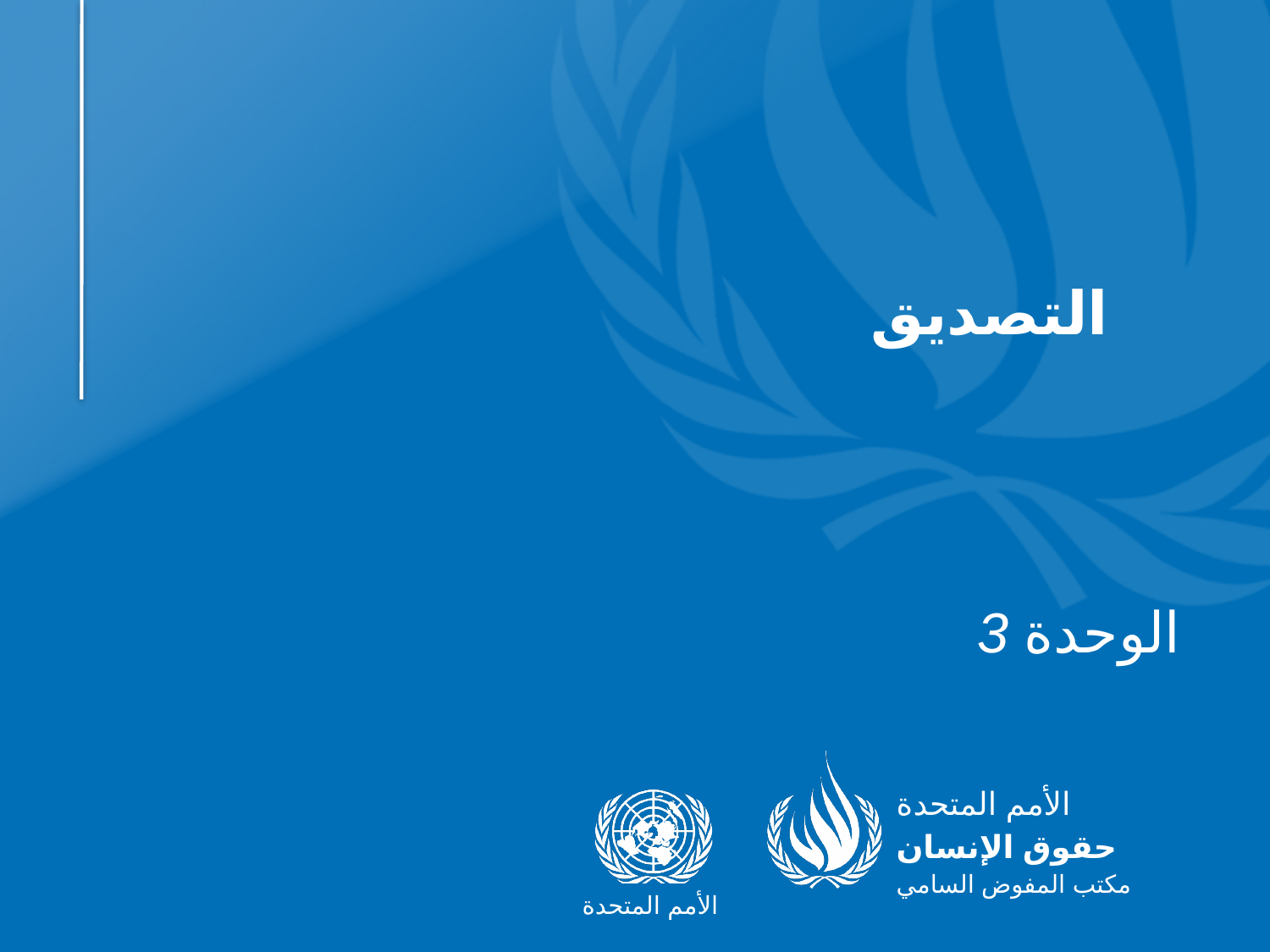

# التصديق
الوحدة 3
الأمم المتحدة
حقوق الإنسان
مكتب المفوض السامي
الأمم المتحدة